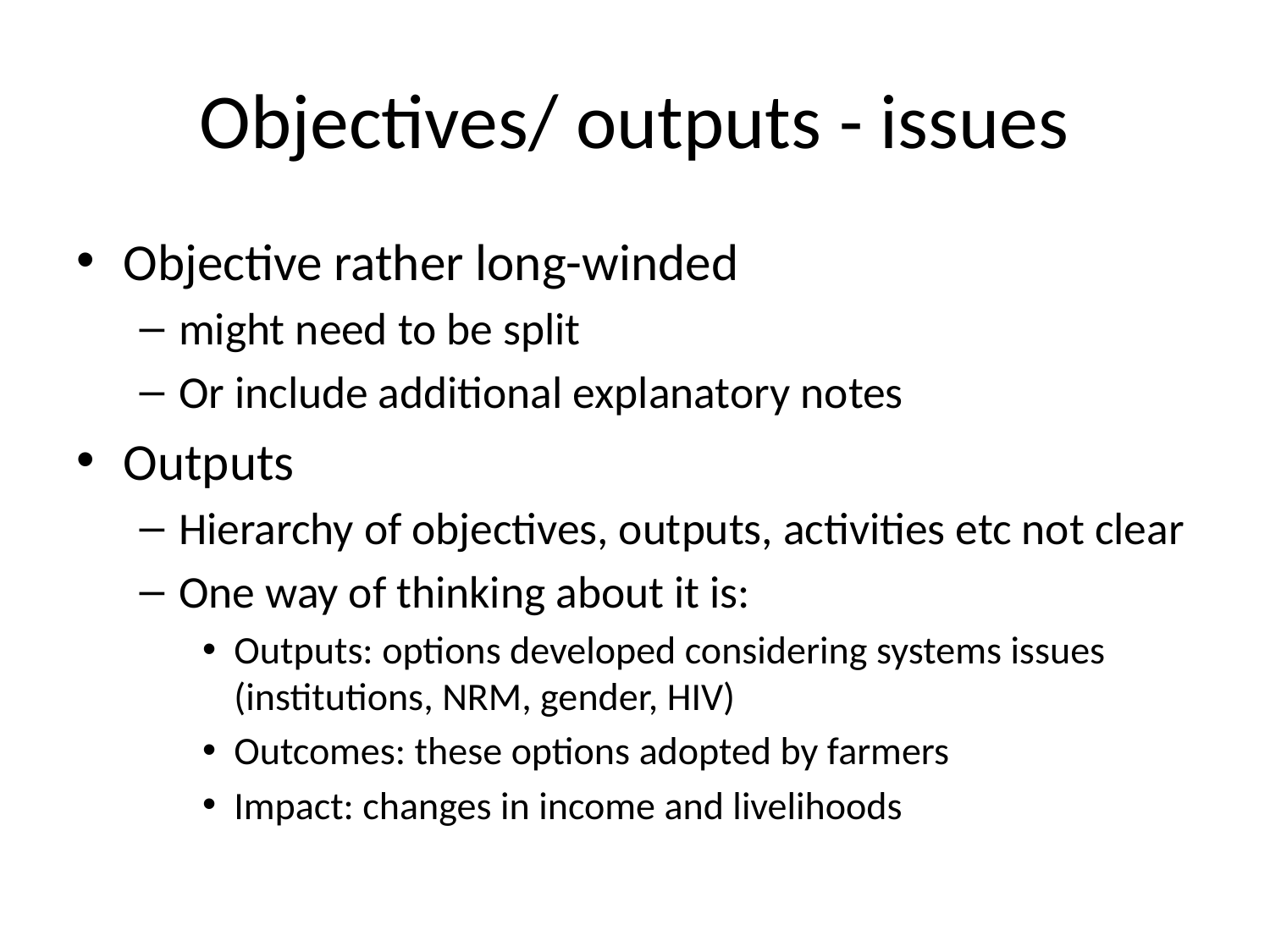

# Objectives/ outputs - issues
Objective rather long-winded
might need to be split
Or include additional explanatory notes
Outputs
Hierarchy of objectives, outputs, activities etc not clear
One way of thinking about it is:
Outputs: options developed considering systems issues (institutions, NRM, gender, HIV)
Outcomes: these options adopted by farmers
Impact: changes in income and livelihoods